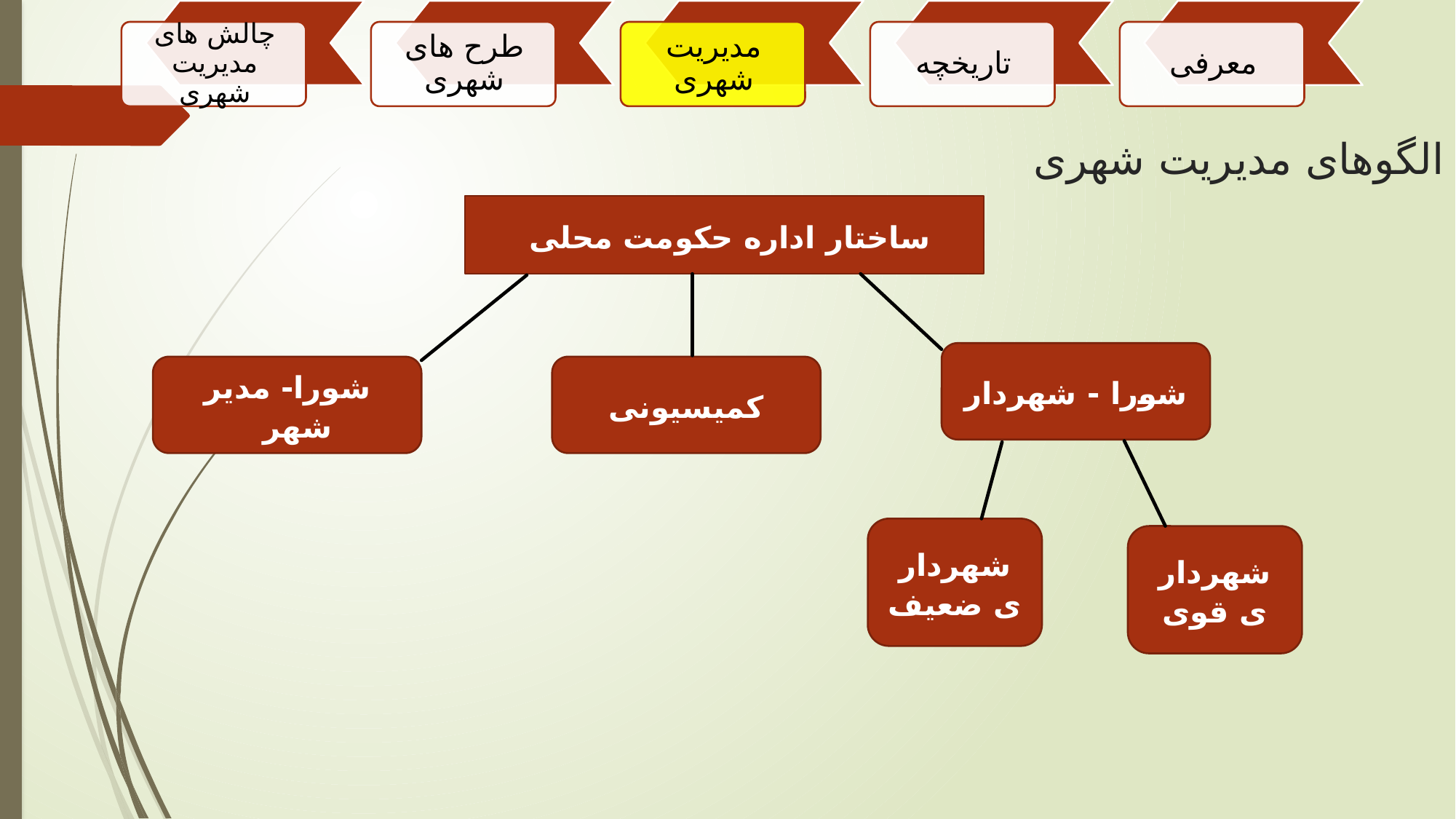

معرفی
تاریخچه
مدیریت شهری
طرح های شهری
چالش های مدیریت شهری
# الگوهای مدیریت شهری
ساختار اداره حکومت محلی
شورا - شهردار
شورا- مدیر شهر
کمیسیونی
شهرداری ضعیف
شهرداری قوی